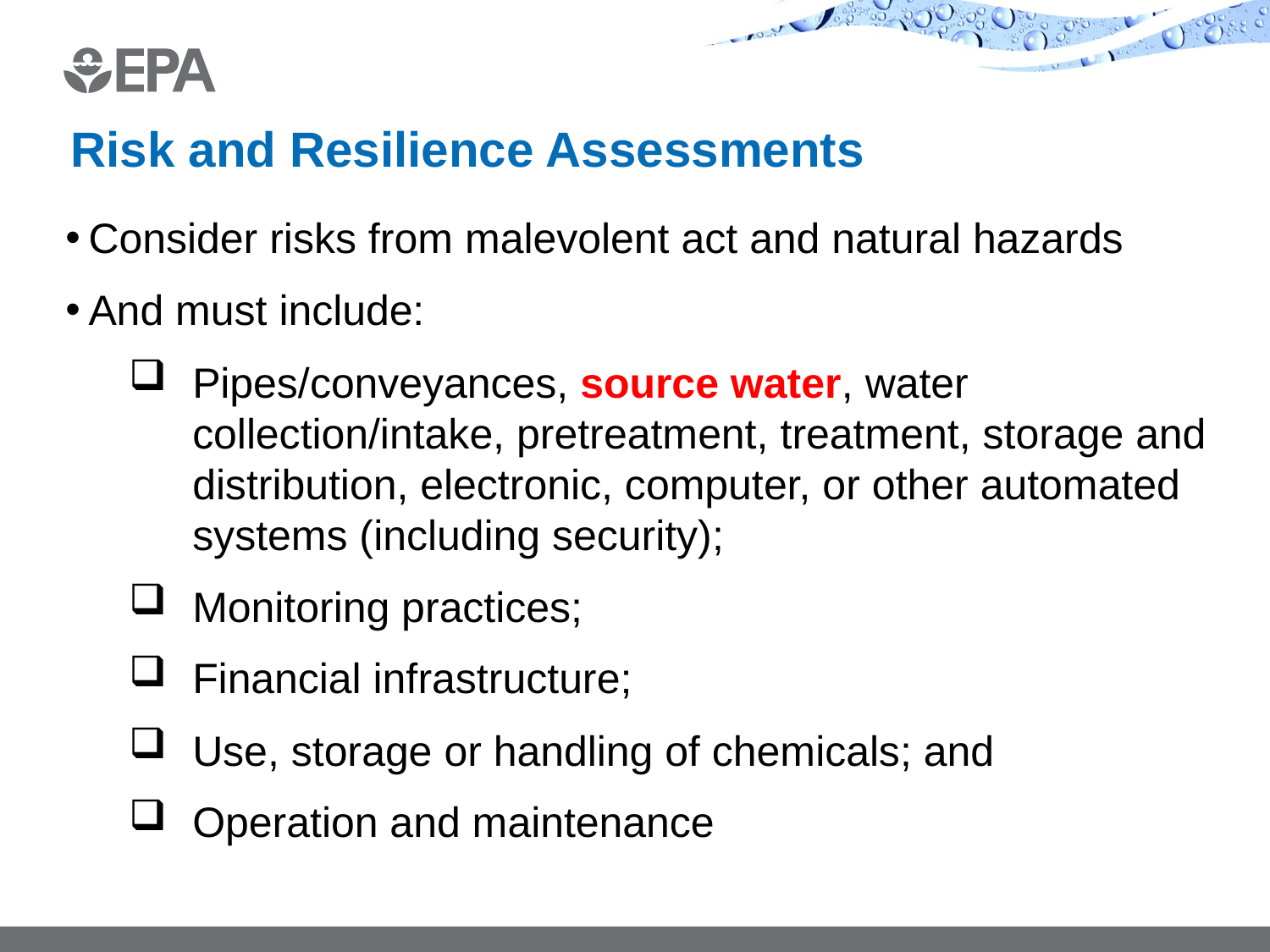

Risk and Resilience Assessments
Consider risks from malevolent act and natural hazards
And must include:
Pipes/conveyances, source water, water collection/intake, pretreatment, treatment, storage and distribution, electronic, computer, or other automated systems (including security);
Monitoring practices;
Financial infrastructure;
Use, storage or handling of chemicals; and
Operation and maintenance